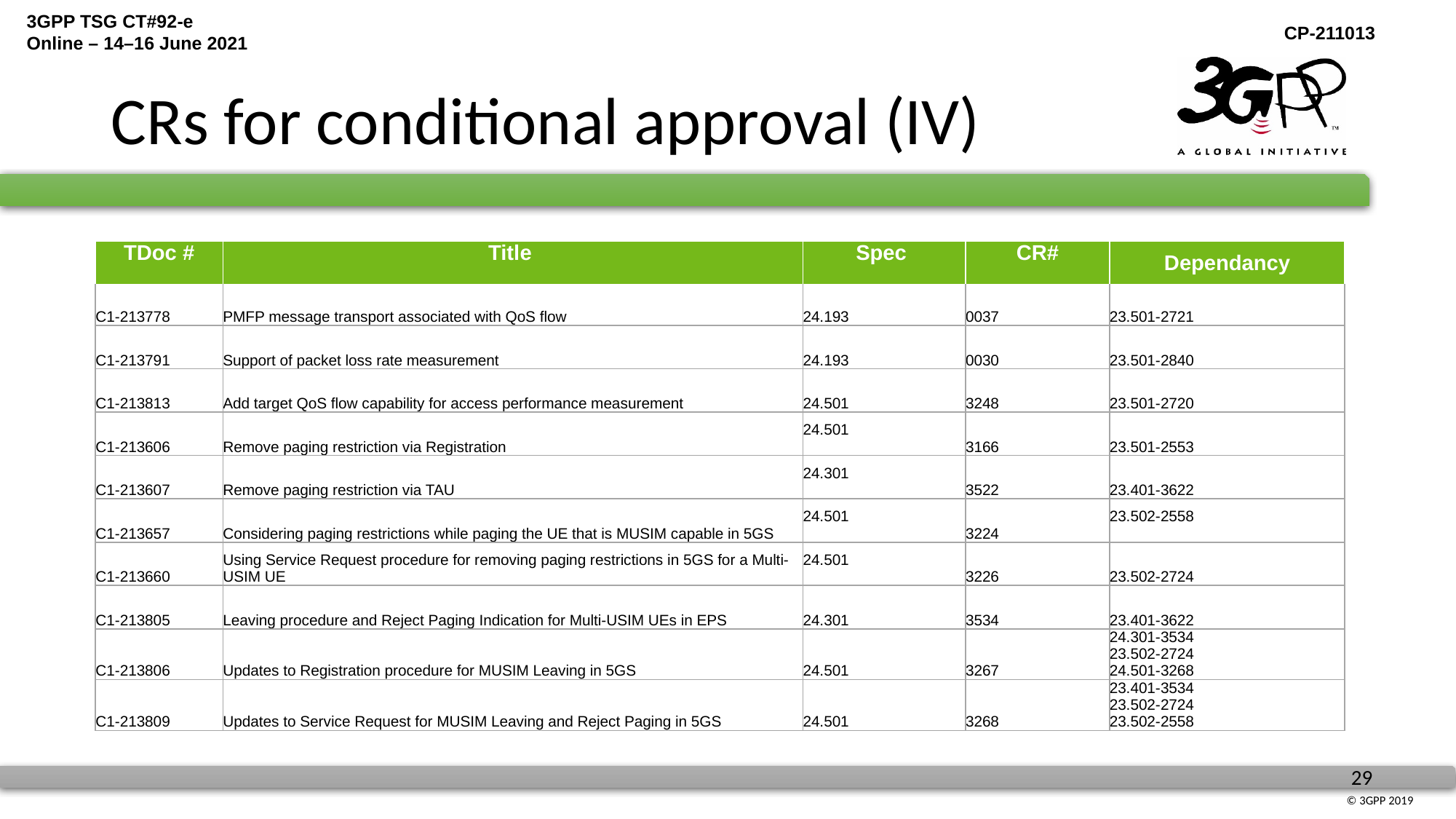

# CRs for conditional approval (IV)
| TDoc # | Title | Spec | CR# | Dependancy |
| --- | --- | --- | --- | --- |
| C1-213778 | PMFP message transport associated with QoS flow | 24.193 | 0037 | 23.501-2721 |
| C1-213791 | Support of packet loss rate measurement | 24.193 | 0030 | 23.501-2840 |
| C1-213813 | Add target QoS flow capability for access performance measurement | 24.501 | 3248 | 23.501-2720 |
| C1-213606 | Remove paging restriction via Registration | 24.501 | 3166 | 23.501-2553 |
| C1-213607 | Remove paging restriction via TAU | 24.301 | 3522 | 23.401-3622 |
| C1-213657 | Considering paging restrictions while paging the UE that is MUSIM capable in 5GS | 24.501 | 3224 | 23.502-2558 |
| C1-213660 | Using Service Request procedure for removing paging restrictions in 5GS for a Multi-USIM UE | 24.501 | 3226 | 23.502-2724 |
| C1-213805 | Leaving procedure and Reject Paging Indication for Multi-USIM UEs in EPS | 24.301 | 3534 | 23.401-3622 |
| C1-213806 | Updates to Registration procedure for MUSIM Leaving in 5GS | 24.501 | 3267 | 24.301-3534 23.502-2724 24.501-3268 |
| C1-213809 | Updates to Service Request for MUSIM Leaving and Reject Paging in 5GS | 24.501 | 3268 | 23.401-3534 23.502-2724 23.502-2558 |